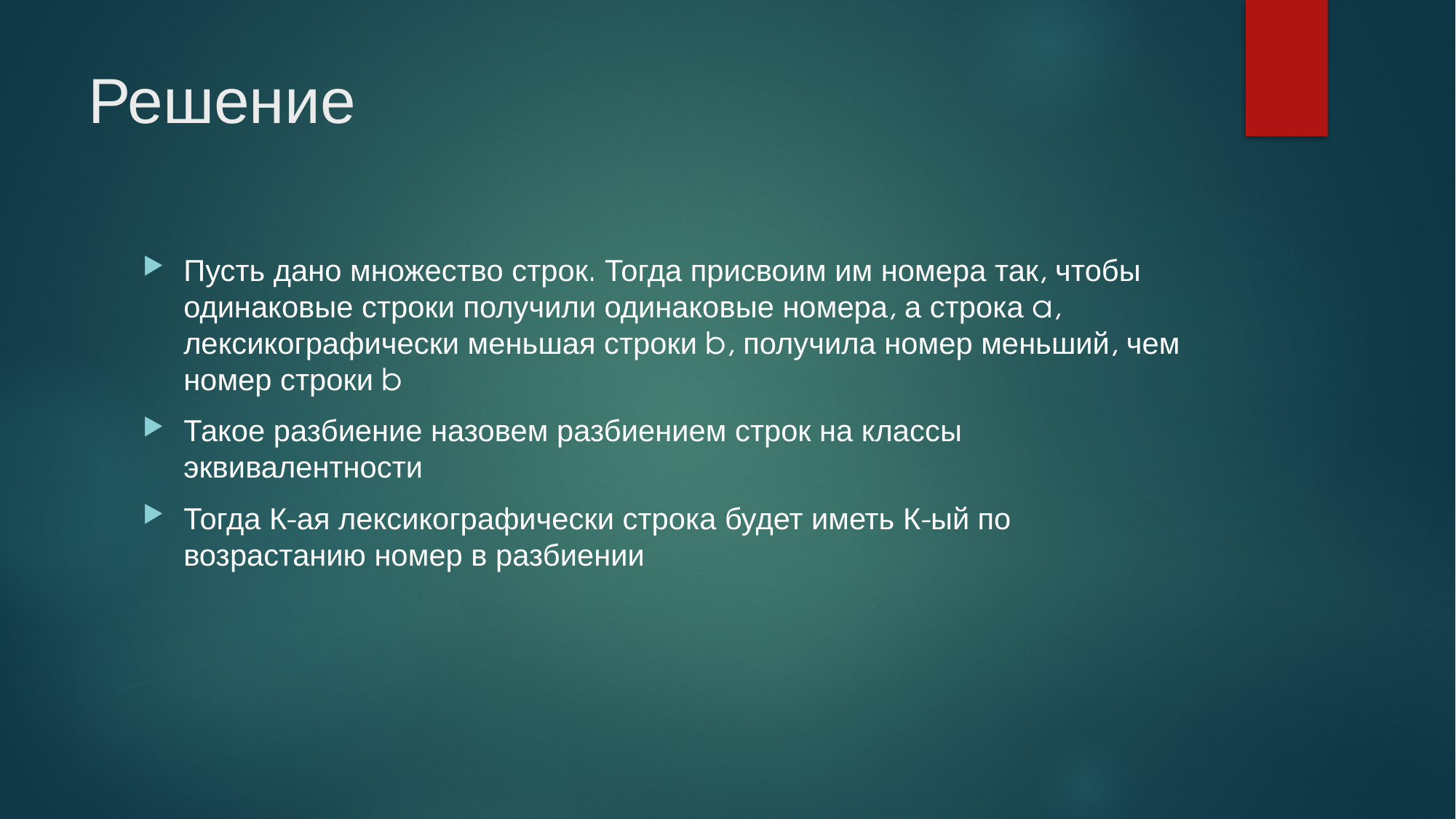

# Решение
Пусть дано множество строк. Тогда присвоим им номера так, чтобы одинаковые строки получили одинаковые номера, а строка a, лексикографически меньшая строки b, получила номер меньший, чем номер строки b
Такое разбиение назовем разбиением строк на классы эквивалентности
Тогда К-ая лексикографически строка будет иметь К-ый по возрастанию номер в разбиении